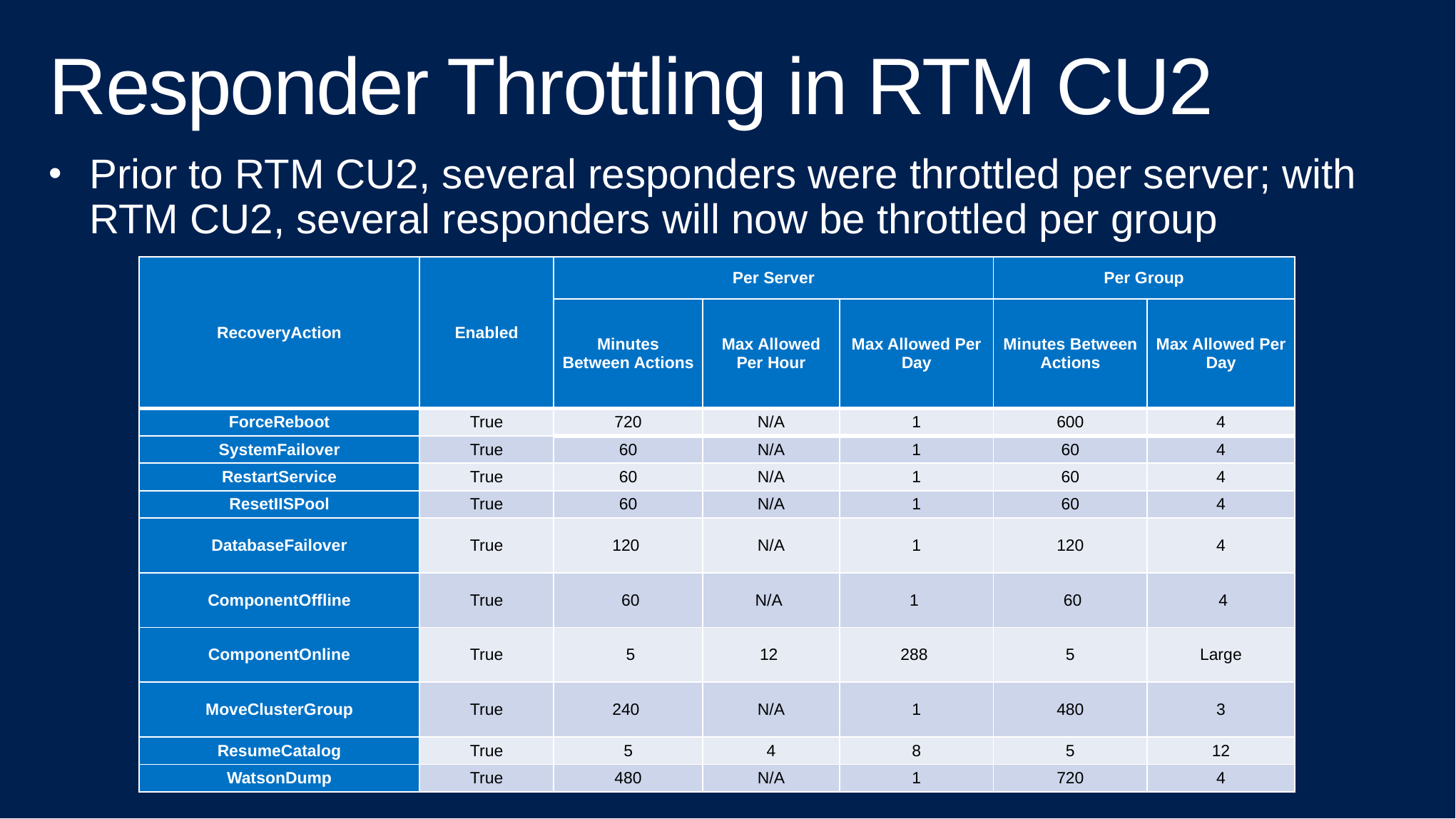

# Responder Throttling in RTM CU2
Prior to RTM CU2, several responders were throttled per server; with RTM CU2, several responders will now be throttled per group
| RecoveryAction | Enabled | Per Server |  |  | Per Group |  |
| --- | --- | --- | --- | --- | --- | --- |
|  |  | Minutes Between Actions | Max Allowed Per Hour | Max Allowed Per Day | Minutes Between Actions | Max Allowed Per Day |
| ForceReboot | True | 720 | N/A | 1 | 600 | 4 |
| SystemFailover | True | 60 | N/A | 1 | 60 | 4 |
| RestartService | True | 60 | N/A | 1 | 60 | 4 |
| ResetIISPool | True | 60 | N/A | 1 | 60 | 4 |
| DatabaseFailover | True | 120 | N/A | 1 | 120 | 4 |
| ComponentOffline | True | 60 | N/A | 1 | 60 | 4 |
| ComponentOnline | True | 5 | 12 | 288 | 5 | Large |
| MoveClusterGroup | True | 240 | N/A | 1 | 480 | 3 |
| ResumeCatalog | True | 5 | 4 | 8 | 5 | 12 |
| WatsonDump | True | 480 | N/A | 1 | 720 | 4 |